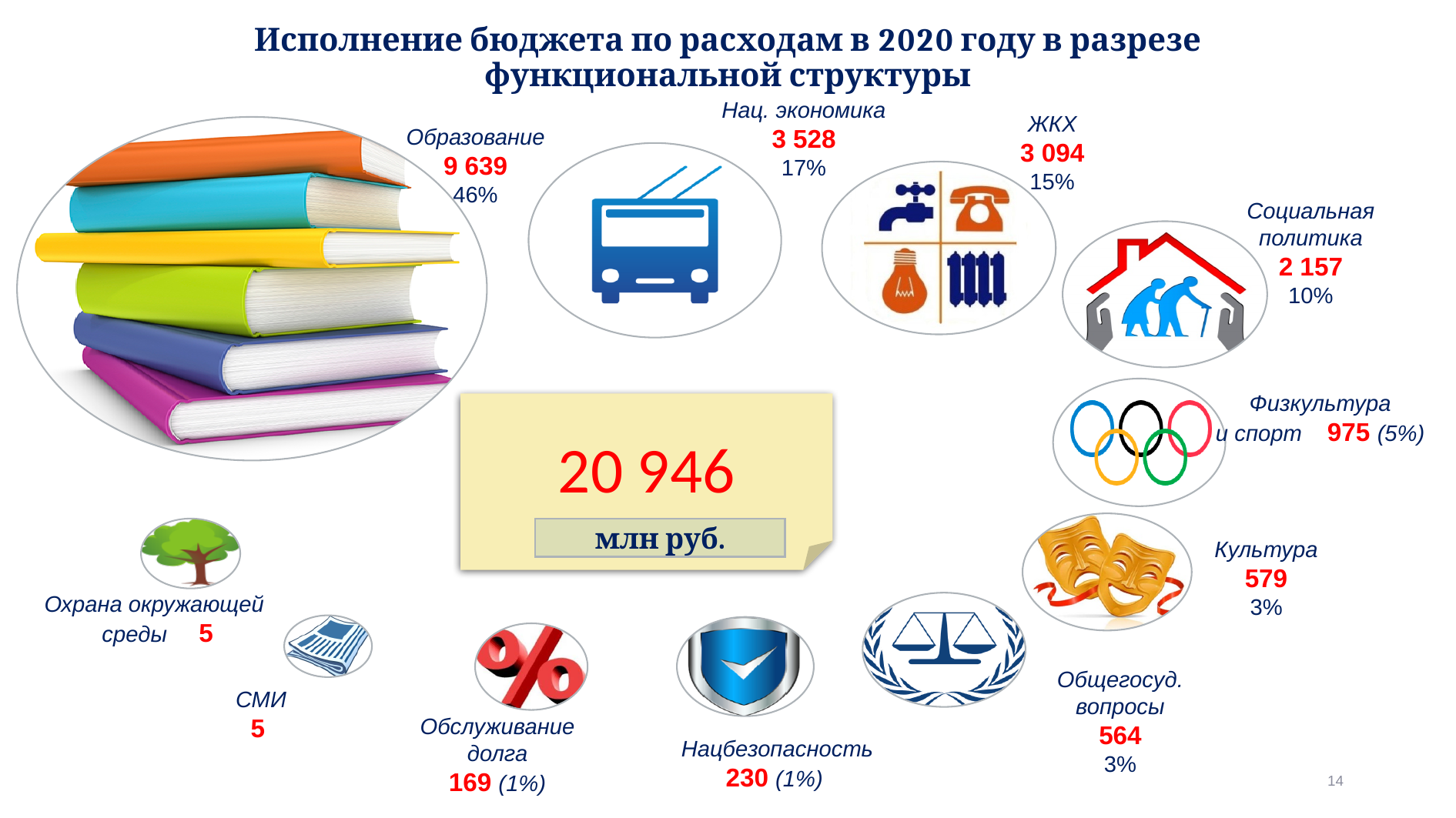

# Исполнение бюджета по расходам в 2020 году в разрезе функциональной структуры
Нац. экономика
3 528
17%
ЖКХ
3 094
15%

Образование
9 639
46%

Социальная политика
2 157
10%

Физкультура
 и спорт    975 (5%)
20 946

млн руб.
Культура
579
3%
Охрана окружающей   среды     5

Общегосуд.
вопросы
564
3%
СМИ
5
Обслуживание
долга
169 (1%)
Нацбезопасность
230 (1%)
14